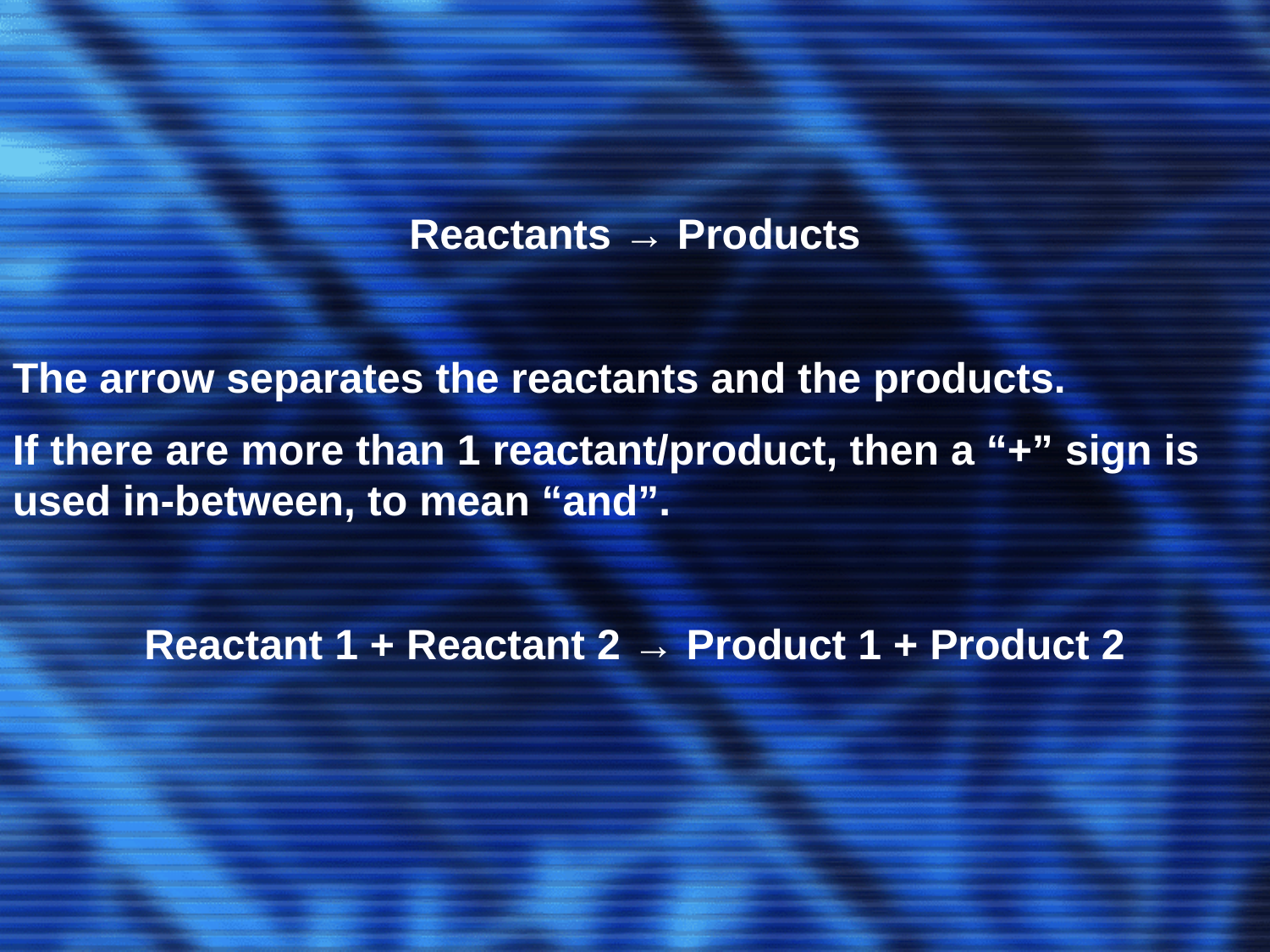

Reactants → Products

The arrow separates the reactants and the products.
If there are more than 1 reactant/product, then a “+” sign is used in-between, to mean “and”.

Reactant 1 + Reactant 2 → Product 1 + Product 2